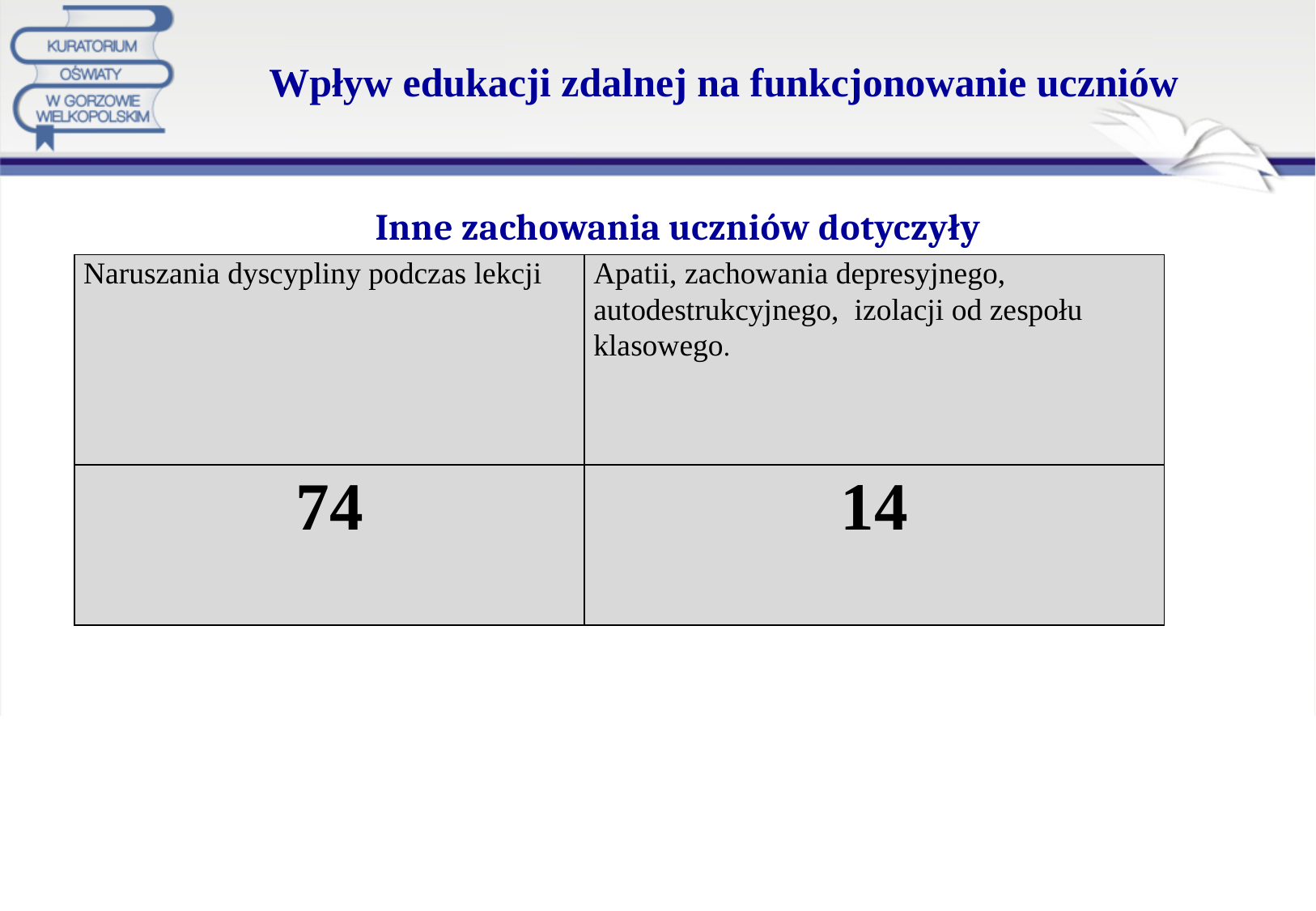

# Wpływ edukacji zdalnej na funkcjonowanie uczniów
Inne zachowania uczniów dotyczyły

| Naruszania dyscypliny podczas lekcji | Apatii, zachowania depresyjnego, autodestrukcyjnego, izolacji od zespołu klasowego. |
| --- | --- |
| 74 | 14 |